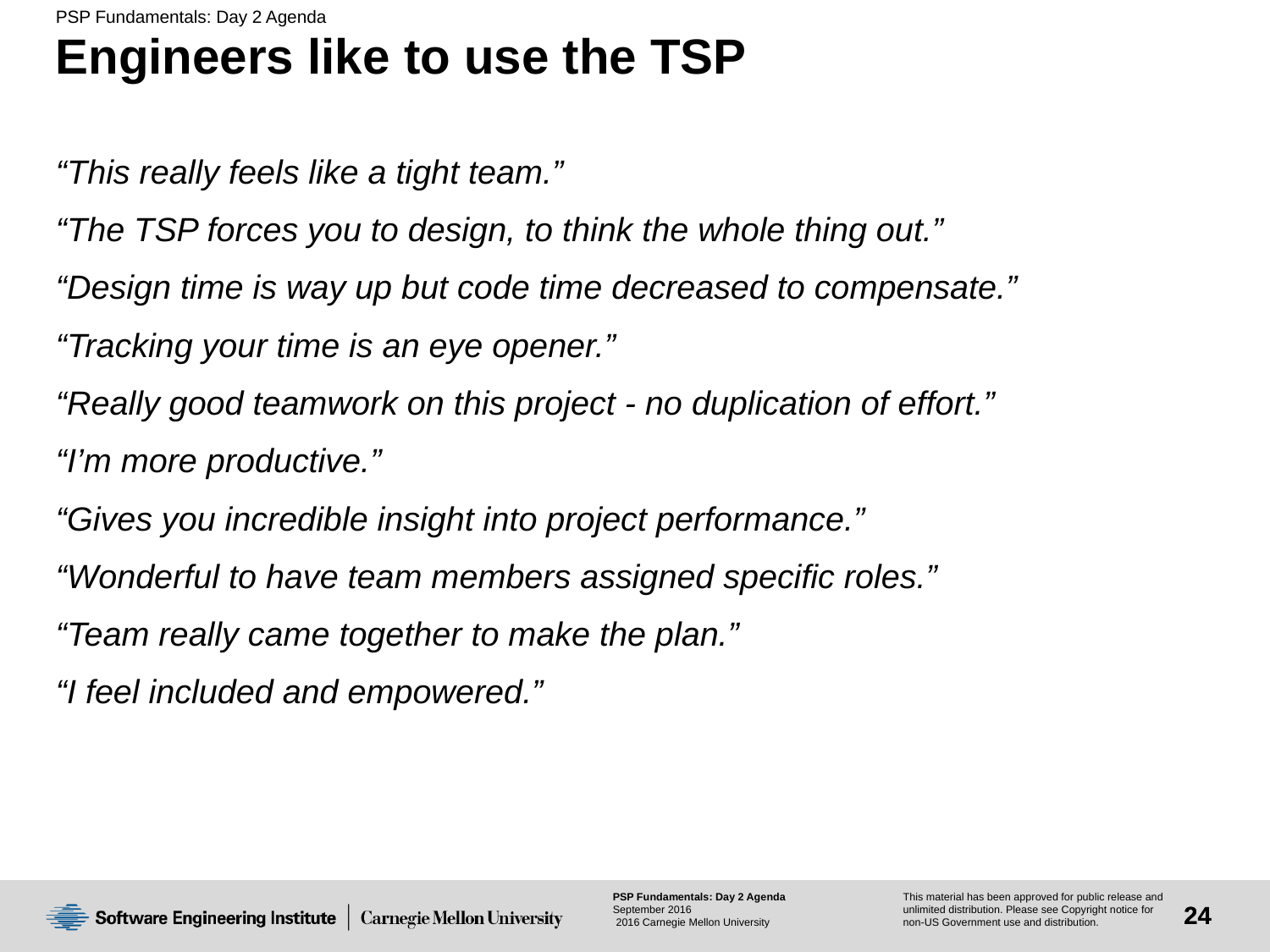

# Engineers like to use the TSP
“This really feels like a tight team.”
“The TSP forces you to design, to think the whole thing out.”
“Design time is way up but code time decreased to compensate.”
“Tracking your time is an eye opener.”
“Really good teamwork on this project - no duplication of effort.”
“I’m more productive.”
“Gives you incredible insight into project performance.”
“Wonderful to have team members assigned specific roles.”
“Team really came together to make the plan.”
“I feel included and empowered.”